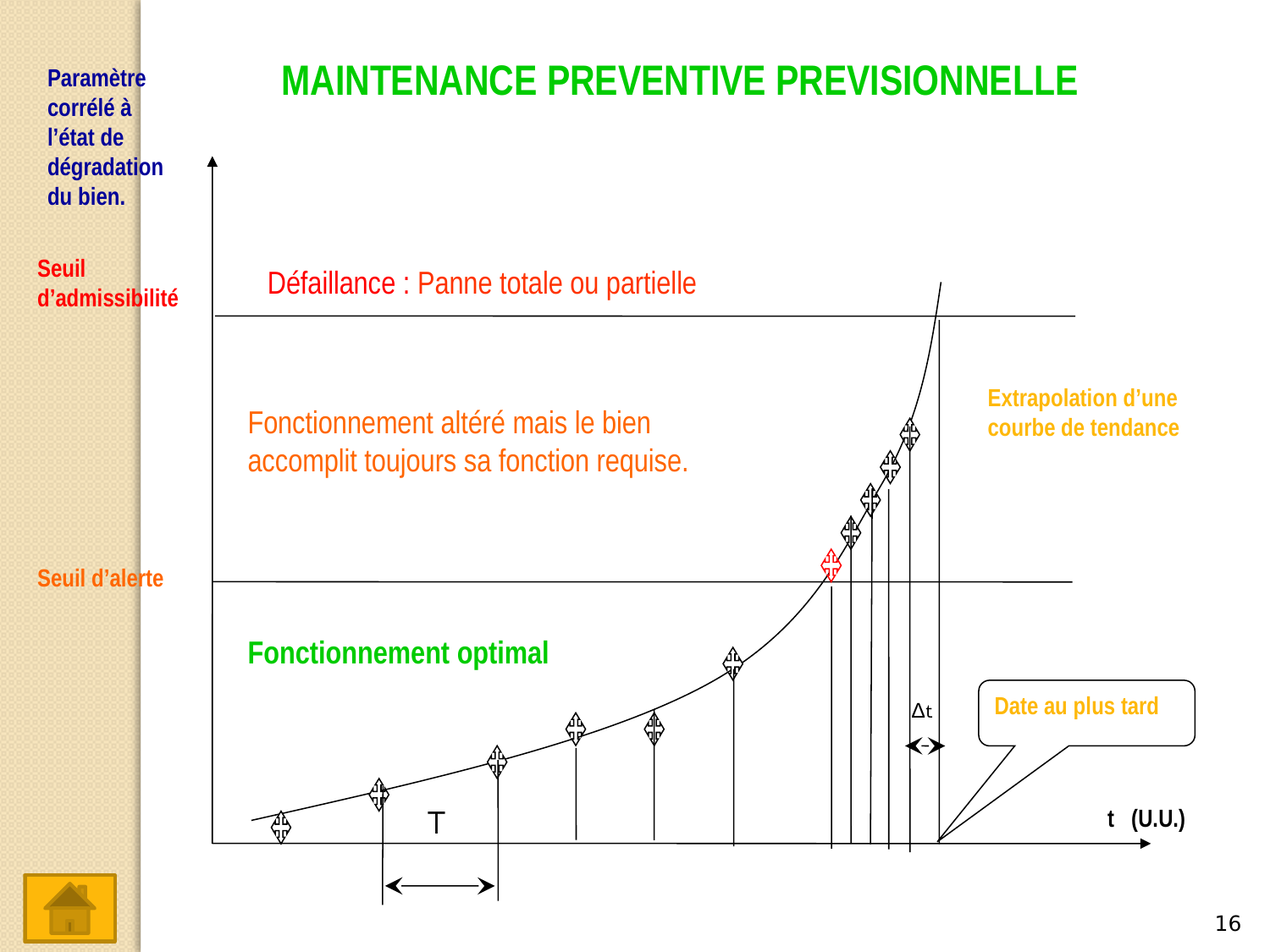

MAINTENANCE PREVENTIVE PREVISIONNELLE
Paramètre
corrélé à l’état de dégradation du bien.

Seuil d’admissibilité
Défaillance :
Panne totale ou partielle

Extrapolation d’une courbe de tendance
Fonctionnement altéré mais le bien accomplit toujours sa fonction requise.

Seuil d’alerte

Fonctionnement optimal

Date au plus tard

Δt

T
t   (U.U.)

16